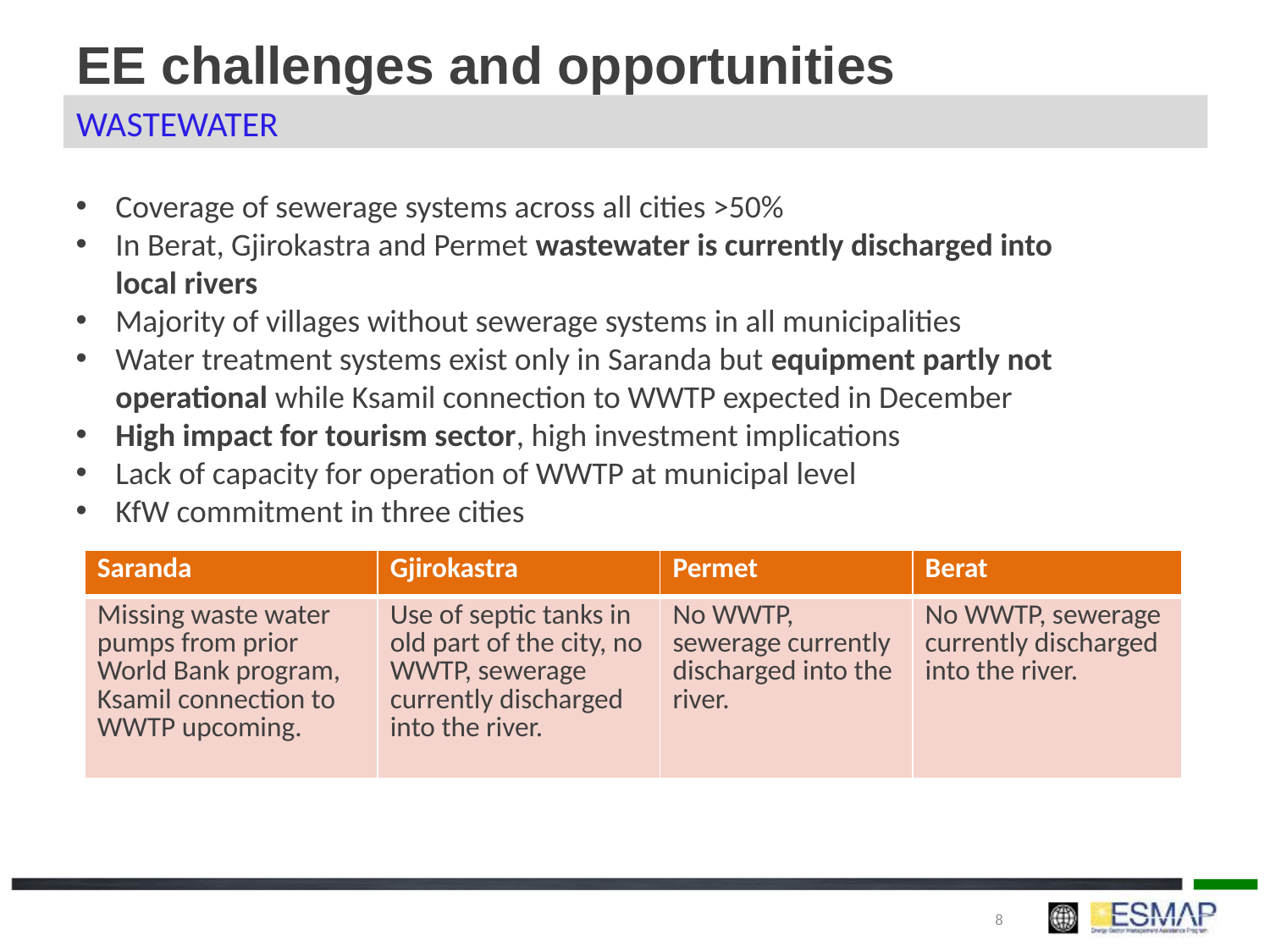

# EE challenges and opportunities
Wastewater
Coverage of sewerage systems across all cities >50%
In Berat, Gjirokastra and Permet wastewater is currently discharged into local rivers
Majority of villages without sewerage systems in all municipalities
Water treatment systems exist only in Saranda but equipment partly not operational while Ksamil connection to WWTP expected in December
High impact for tourism sector, high investment implications
Lack of capacity for operation of WWTP at municipal level
KfW commitment in three cities
| Saranda | Gjirokastra | Permet | Berat |
| --- | --- | --- | --- |
| Missing waste water pumps from prior World Bank program, Ksamil connection to WWTP upcoming. | Use of septic tanks in old part of the city, no WWTP, sewerage currently discharged into the river. | No WWTP, sewerage currently discharged into the river. | No WWTP, sewerage currently discharged into the river. |
8